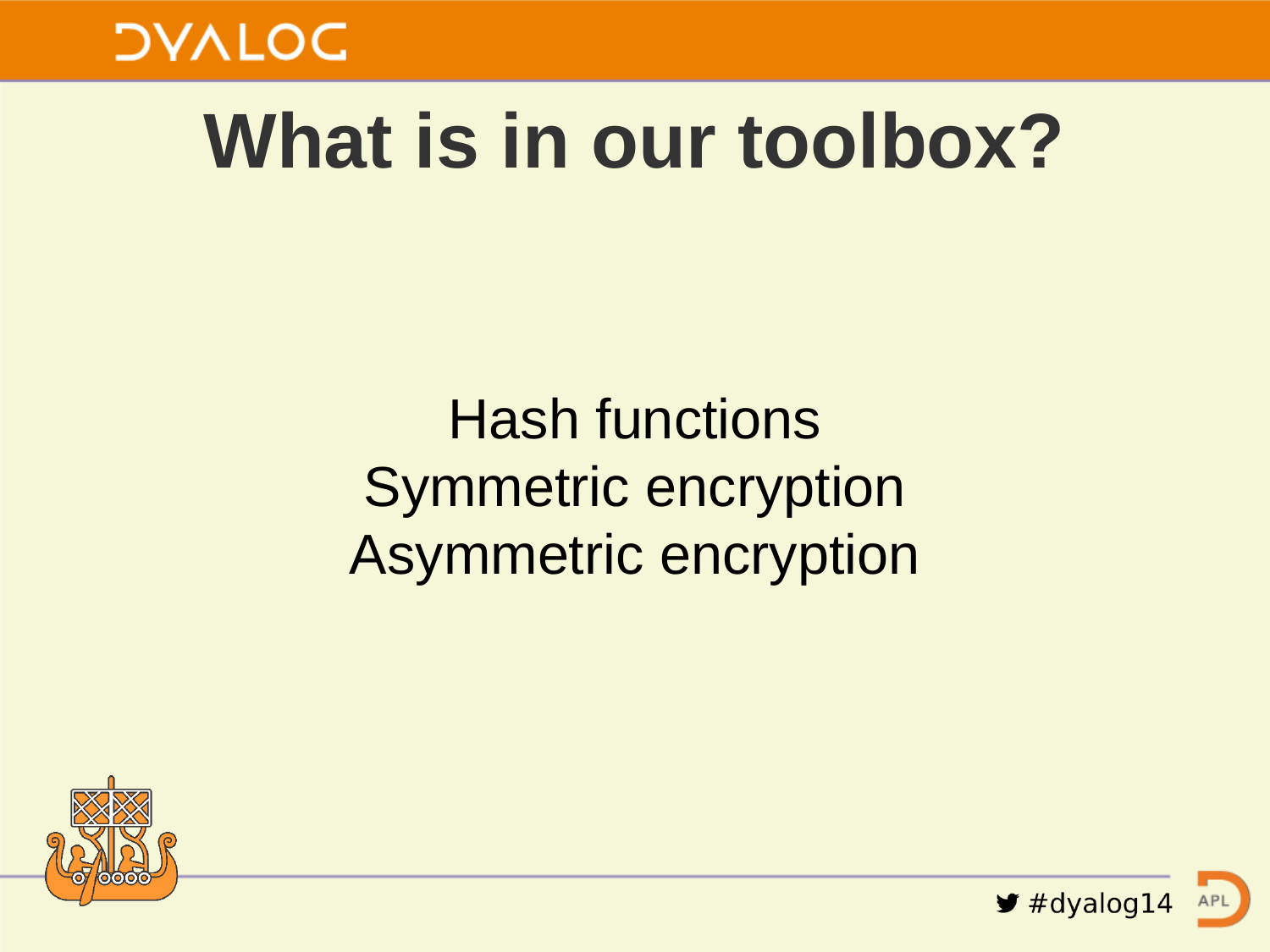

# What is in our toolbox?
Hash functions
Symmetric encryption
Asymmetric encryption